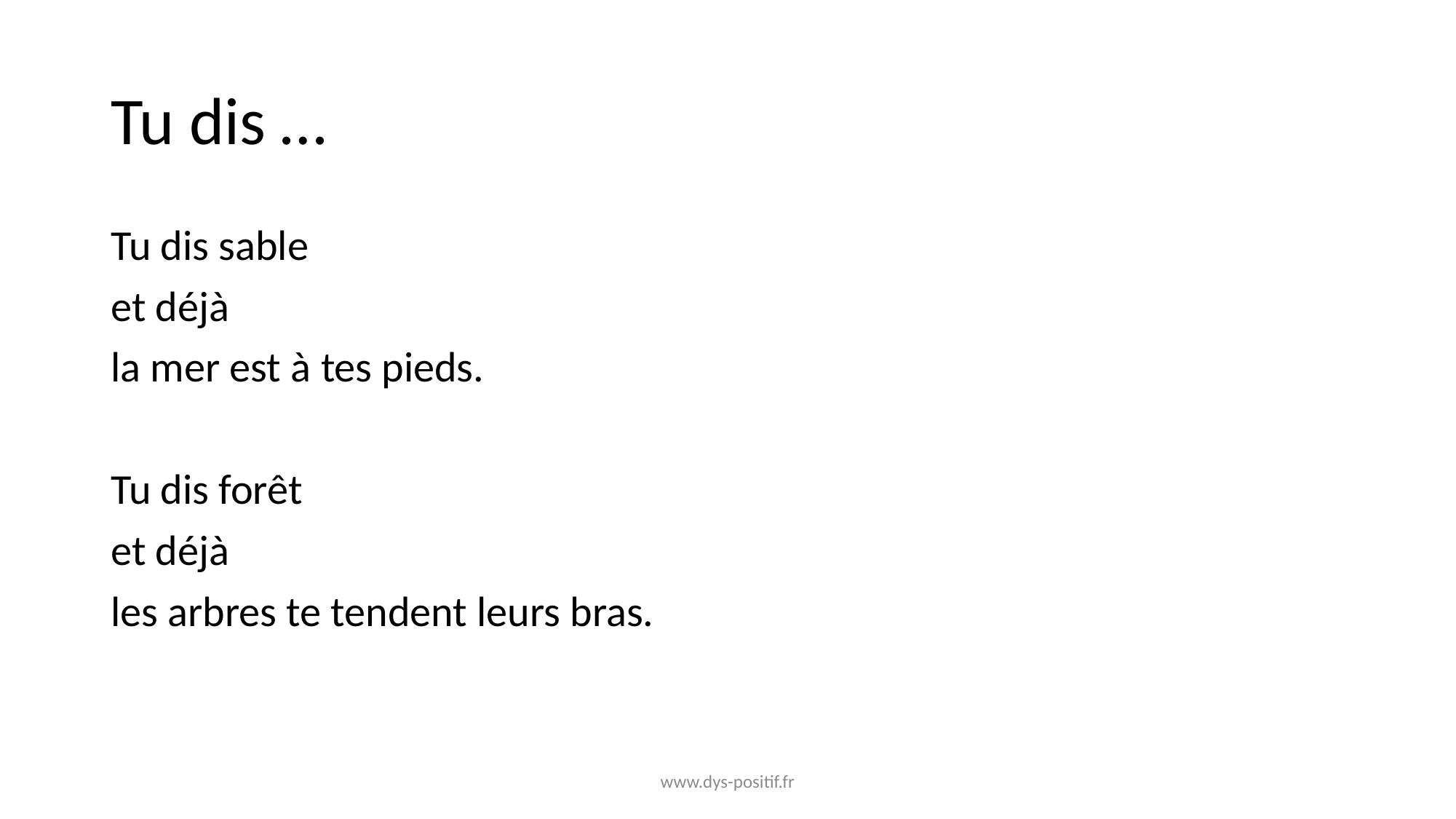

# Tu dis …
Tu dis sable
et déjà
la mer est à tes pieds.

Tu dis forêt
et déjà
les arbres te tendent leurs bras.

www.dys-positif.fr